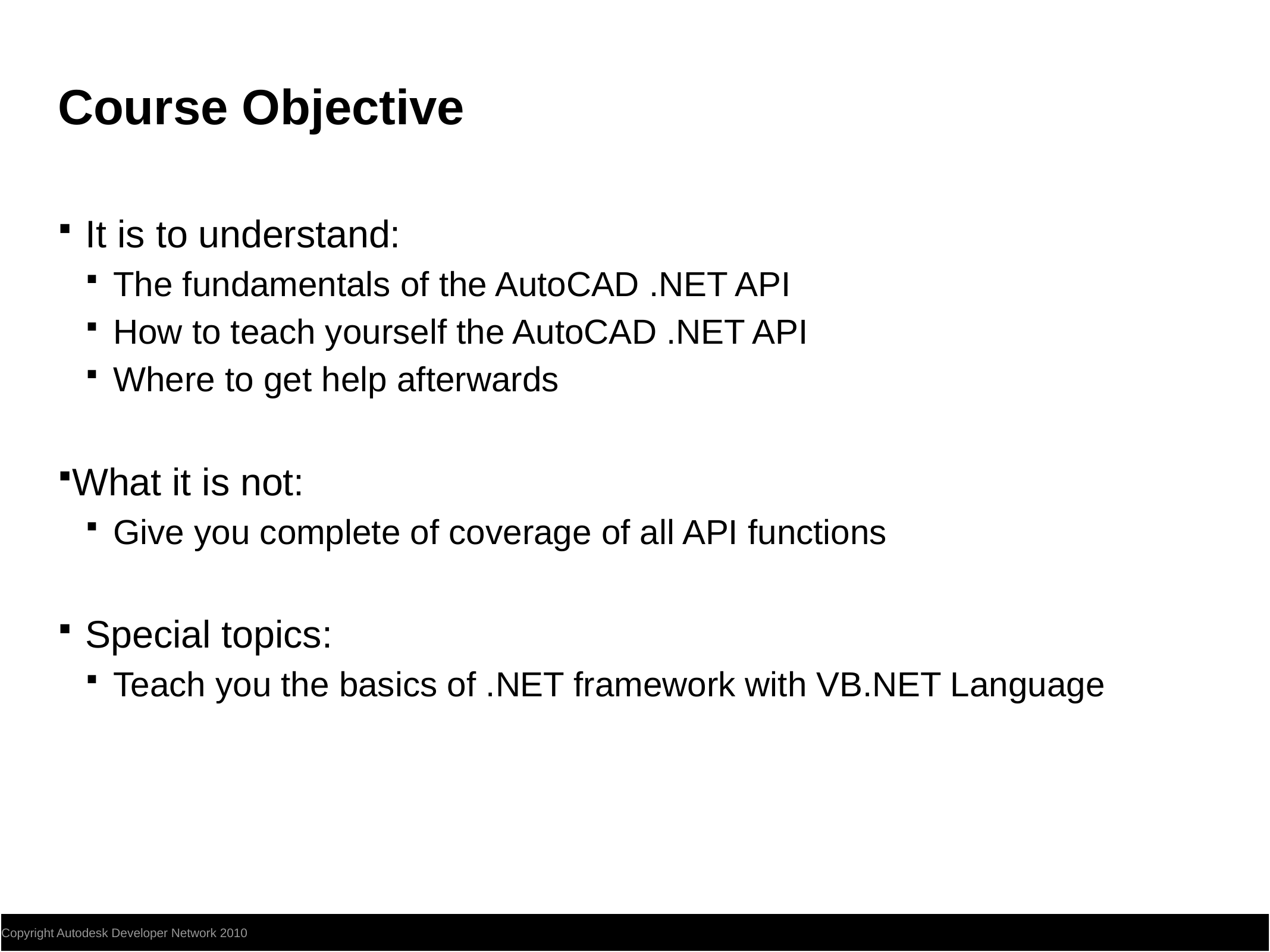

# Course Objective
It is to understand:
The fundamentals of the AutoCAD .NET API
How to teach yourself the AutoCAD .NET API
Where to get help afterwards

What it is not:
Give you complete of coverage of all API functions

Special topics:
Teach you the basics of .NET framework with VB.NET Language